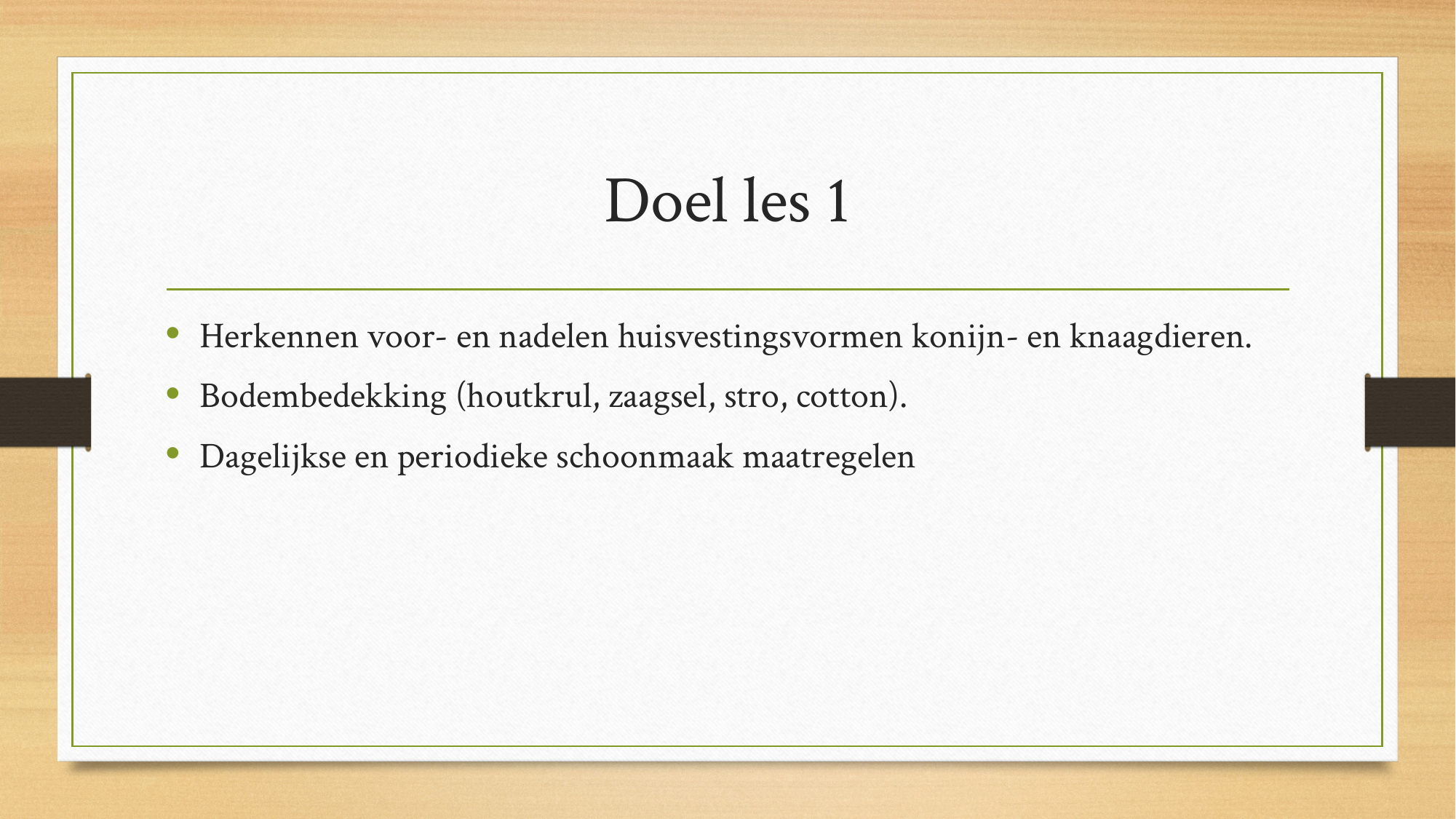

# Doel les 1
Herkennen voor- en nadelen huisvestingsvormen konijn- en knaagdieren.
Bodembedekking (houtkrul, zaagsel, stro, cotton).
Dagelijkse en periodieke schoonmaak maatregelen